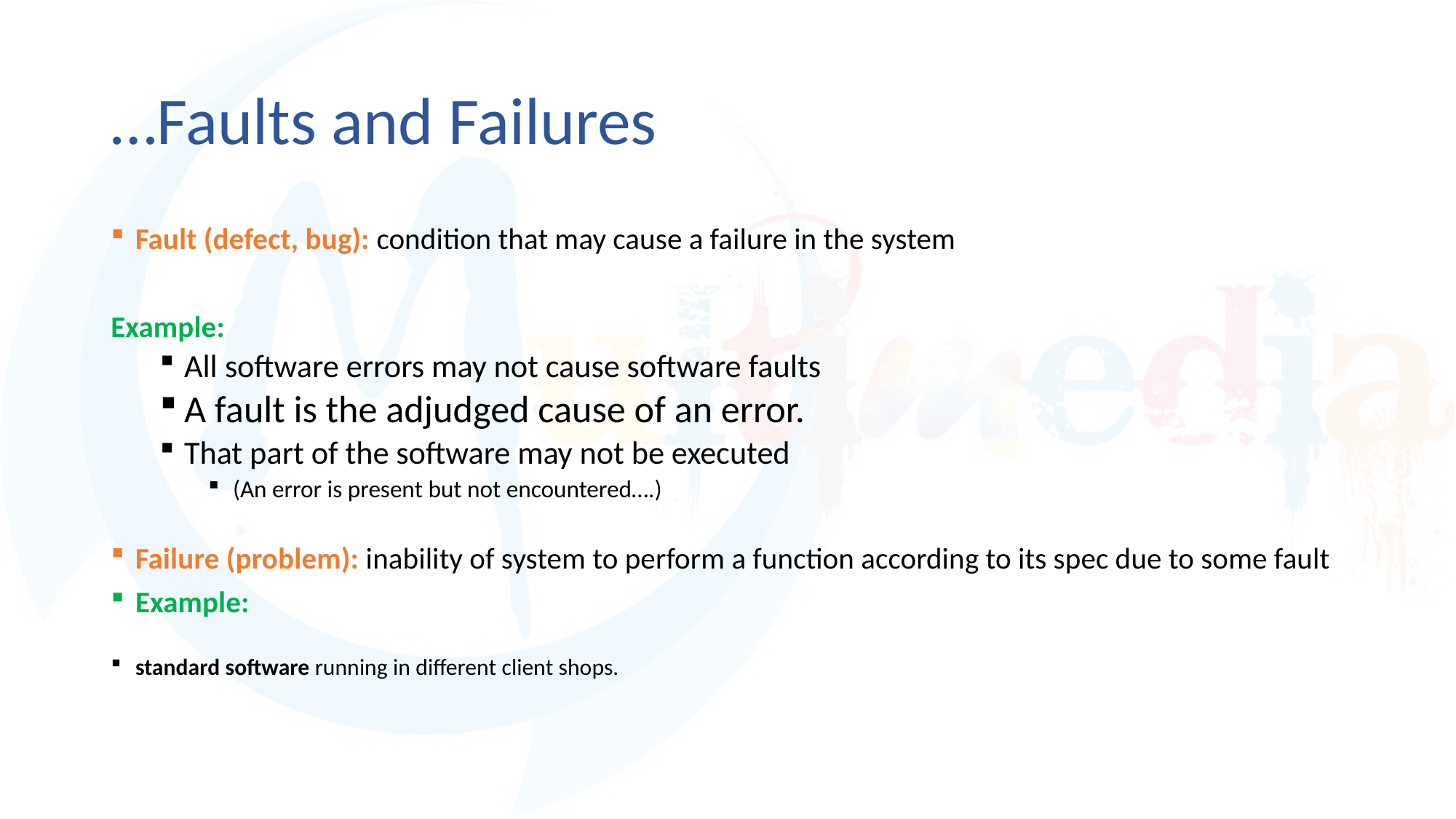

# …Faults and Failures
Fault (defect, bug): condition that may cause a failure in the system

Example:
All software errors may not cause software faults
A fault is the adjudged cause of an error.
That part of the software may not be executed
(An error is present but not encountered….)

Failure (problem): inability of system to perform a function according to its spec due to some fault
Example:
standard software running in different client shops.